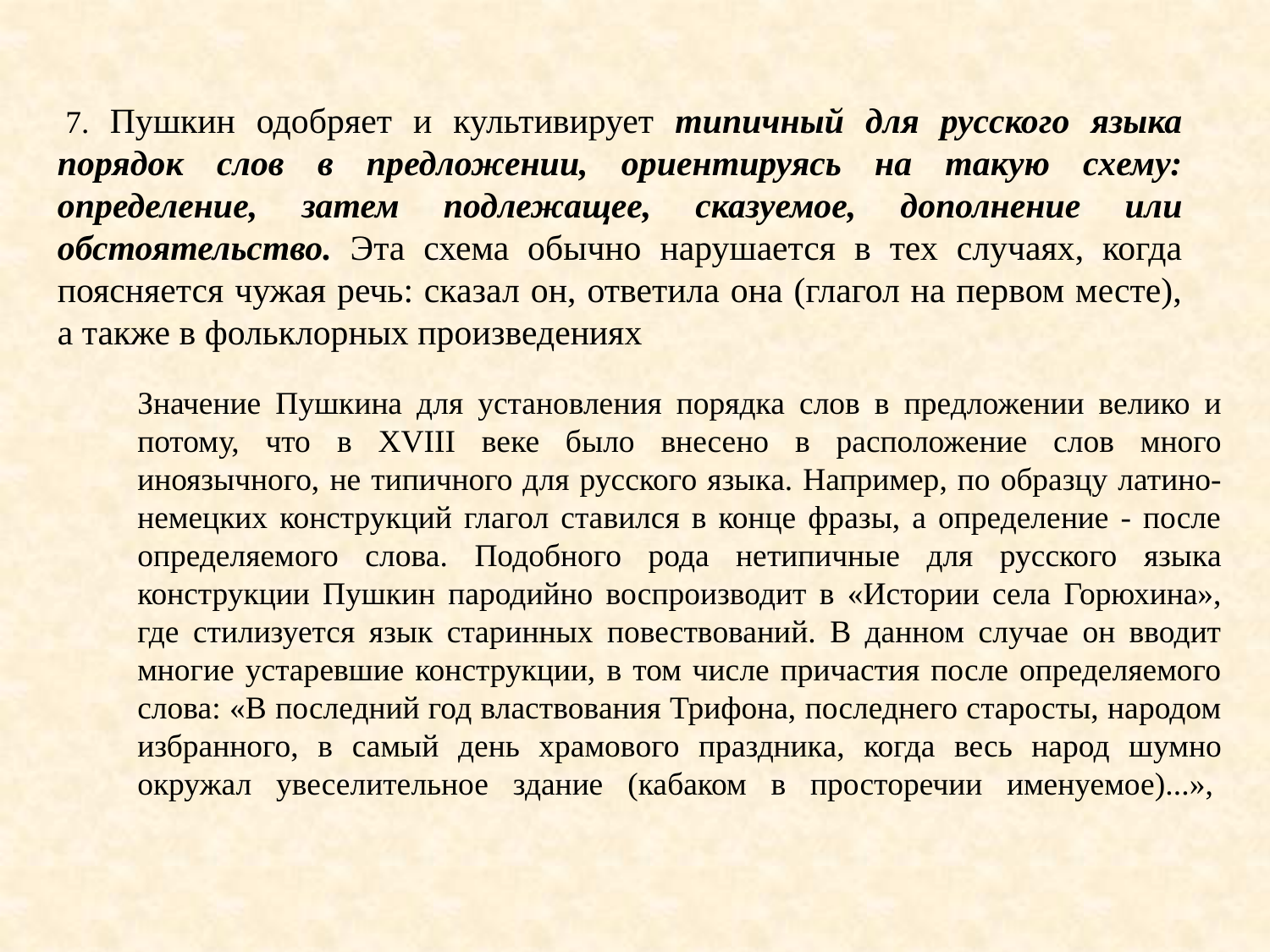

7. Пушкин одобряет и культивирует типичный для русского языка порядок слов в предложении, ориентируясь на такую схему: определение, затем подлежащее, сказуемое, дополнение или обстоятельство. Эта схема обычно нарушается в тех случаях, когда поясняется чужая речь: сказал он, ответила она (глагол на первом месте), а также в фольклорных произведениях
Значение Пушкина для установления порядка слов в предложении велико и потому, что в XVIII веке было внесено в расположение слов много иноязычного, не типичного для русского языка. Например, по образцу латино-немецких конструкций глагол ставился в конце фразы, а определение - после определяемого слова. Подобного рода нетипичные для русского языка конструкции Пушкин пародийно воспроизводит в «Истории села Горюхина», где стилизуется язык старинных повествований. В данном случае он вводит многие устаревшие конструкции, в том числе причастия после определяемого слова: «В последний год властвования Трифона, последнего старосты, народом избранного, в самый день храмового праздника, когда весь народ шумно окружал увеселительное здание (кабаком в просторечии именуемое)...»,